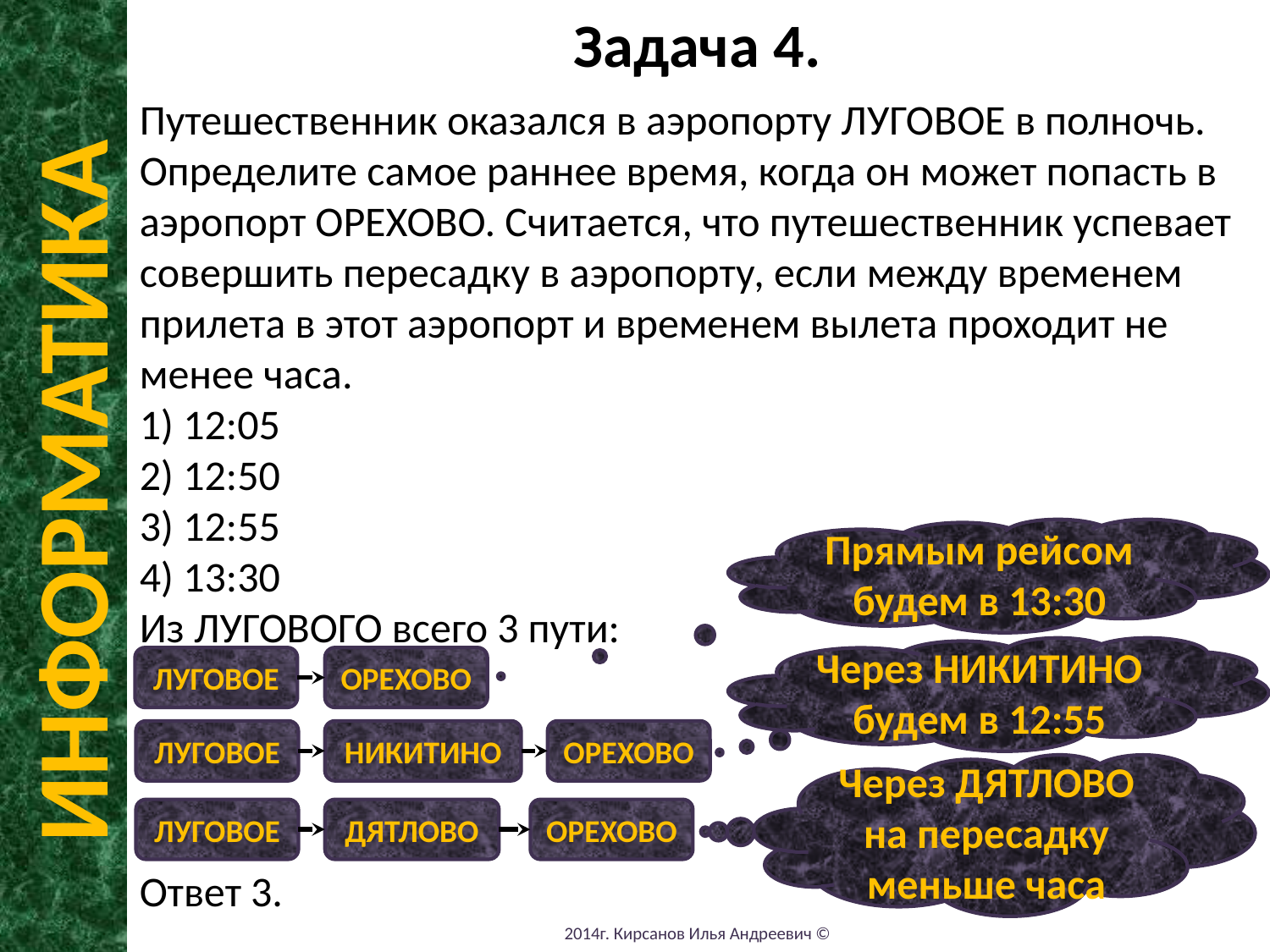

Задача 4.

Путешественник оказался в аэропорту ЛУГОВОЕ в полночь. Определите самое раннее время, когда он может попасть в аэропорт ОРЕХОВО. Считается, что путешественник успевает совершить пересадку в аэропорту, если между временем прилета в этот аэропорт и временем вылета проходит не менее часа.
1) 12:05
2) 12:50
3) 12:55
4) 13:30
Из ЛУГОВОГО всего 3 пути:

Ответ 3.

ИНФОРМАТИКА
Прямым рейсом будем в 13:30
Через НИКИТИНО будем в 12:55
ЛУГОВОЕ
ОРЕХОВО
ЛУГОВОЕ
НИКИТИНО
ОРЕХОВО
Через ДЯТЛОВО на пересадку меньше часа
ЛУГОВОЕ
ДЯТЛОВО
ОРЕХОВО
2014г. Кирсанов Илья Андреевич ©